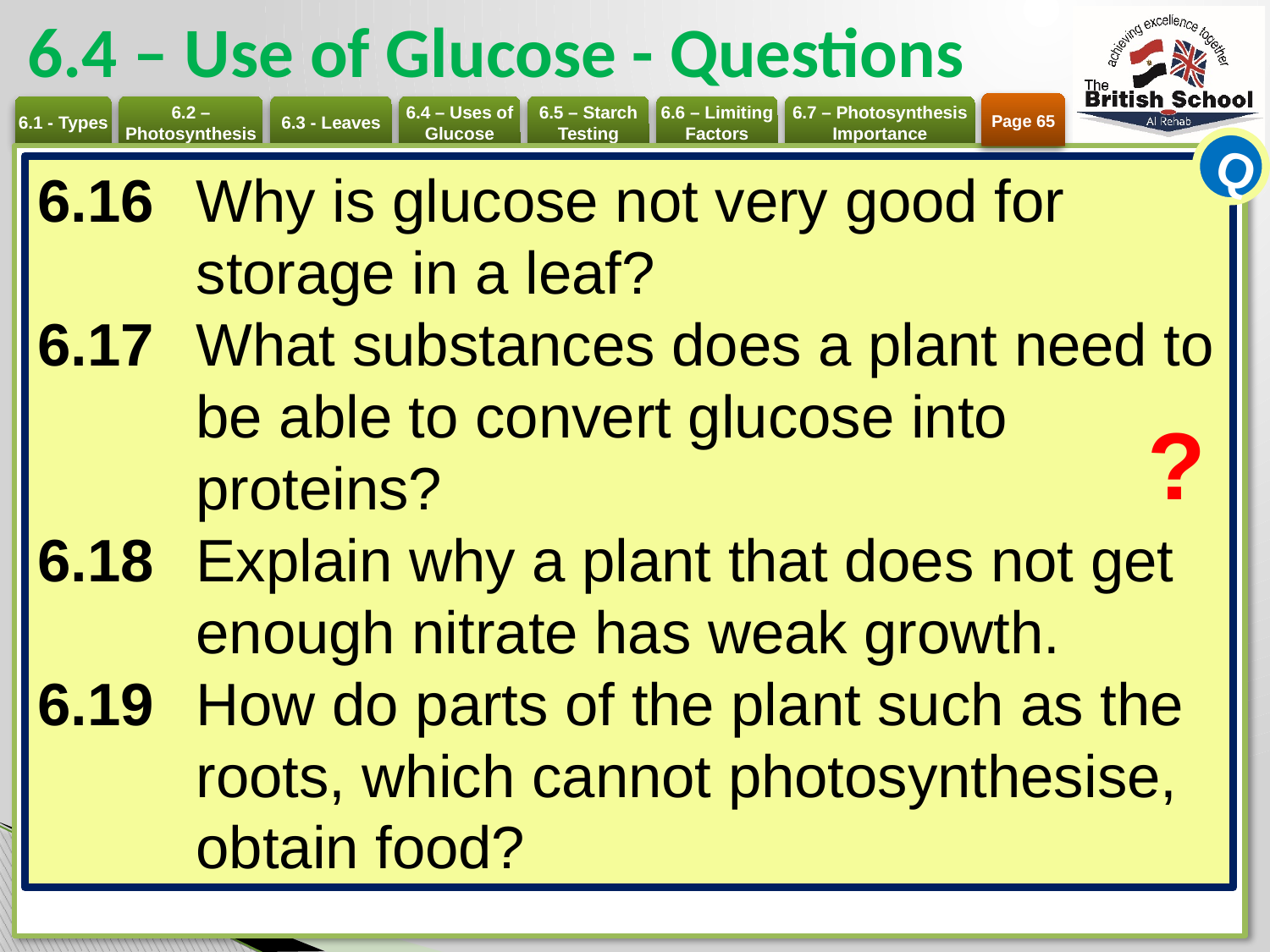

# 6.4 – Use of Glucose - Questions
Page 65
Q
6.16 	Why is glucose not very good for storage in a leaf?
6.17 	What substances does a plant need to be able to convert glucose into proteins?
6.18 	Explain why a plant that does not get enough nitrate has weak growth.
6.19 	How do parts of the plant such as the roots, which cannot photosynthesise, obtain food?
?